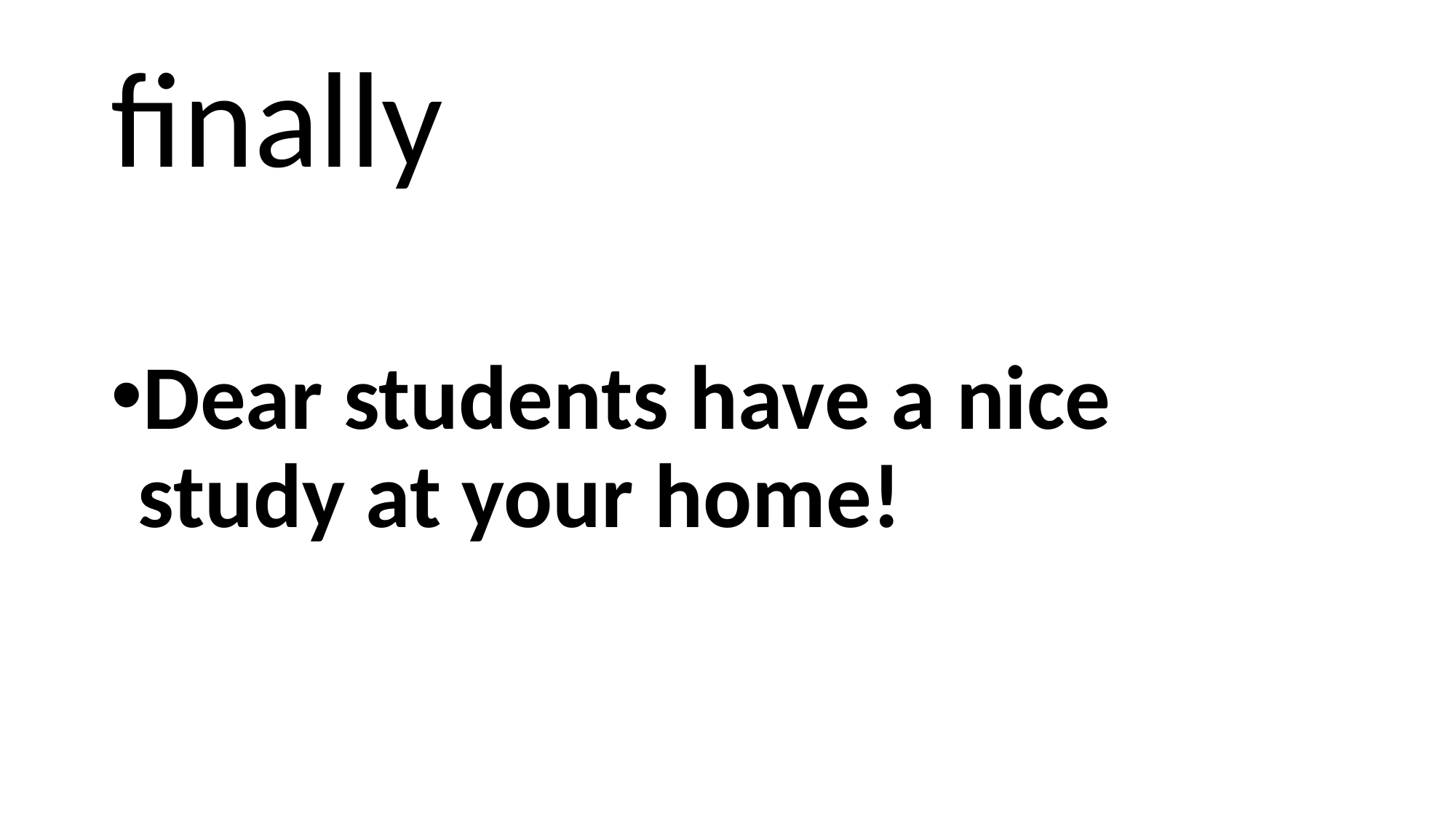

# finally

Dear students have a nice  study at your home!
ayenew.n(bsc,fellow of mph human nutrtion)
36